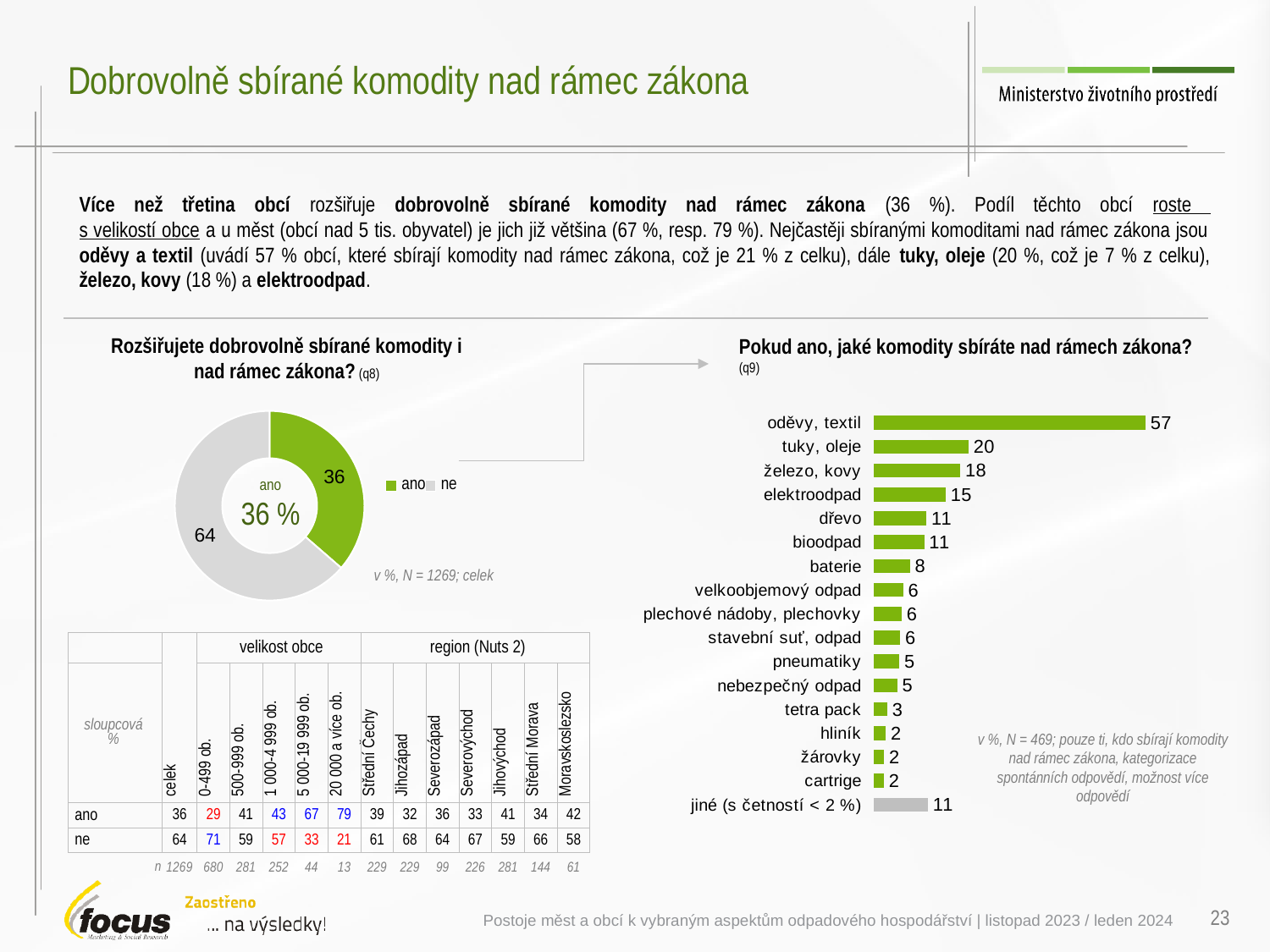

# Dobrovolně sbírané komodity nad rámec zákona
Více než třetina obcí rozšiřuje dobrovolně sbírané komodity nad rámec zákona (36 %). Podíl těchto obcí roste
s velikostí obce a u měst (obcí nad 5 tis. obyvatel) je jich již většina (67 %, resp. 79 %). Nejčastěji sbíranými komoditami nad rámec zákona jsou oděvy a textil (uvádí 57 % obcí, které sbírají komodity nad rámec zákona, což je 21 % z celku), dále tuky, oleje (20 %, což je 7 % z celku), železo, kovy (18 %) a elektroodpad.

Rozšiřujete dobrovolně sbírané komodity i nad rámec zákona? (q8)
Pokud ano, jaké komodity sbíráte nad rámech zákona? (q9)

### Chart

| Category |  |
|---|---|
| ano | 36.39898692403 |
| ne | 63.60101307597 |

### Chart

| Category |  |
|---|---|
| oděvy, textil | 57.1780782035 |
| tuky, oleje | 19.94588532467 |
| železo, kovy | 18.16879129084 |
| elektroodpad | 15.08812701839 |
| dřevo | 10.98785017826 |
| bioodpad | 10.56411847379 |
| baterie | 7.560472497649 |
| velkoobjemový odpad | 6.116131754486 |
| plechové nádoby, plechovky | 5.813774129515 |
| stavební suť, odpad | 5.522999362059 |
| pneumatiky | 5.330670759078 |
| nebezpečný odpad | 4.892127920199 |
| tetra pack | 2.758217517745 |
| hliník | 2.466291976851 |
| žárovky | 2.092899571266 |
| cartrige | 2.050571691557 |
| jiné (s četností < 2 %) | 11.34630124982 |
ano
36 %
v %, N = 1269; celek
|  | celek | velikost obce |  |  |  |  | region (Nuts 2) |  |  |  |  |  |  |
| --- | --- | --- | --- | --- | --- | --- | --- | --- | --- | --- | --- | --- | --- |
| sloupcová % | celek | 0-499 ob. | 500-999 ob. | 1 000-4 999 ob. | 5 000-19 999 ob. | 20 000 a více ob. | Střední Čechy | Jihozápad | Severozápad | Severovýchod | Jihovýchod | Střední Morava | Moravskoslezsko |
| ano | 36 | 29 | 41 | 43 | 67 | 79 | 39 | 32 | 36 | 33 | 41 | 34 | 42 |
| ne | 64 | 71 | 59 | 57 | 33 | 21 | 61 | 68 | 64 | 67 | 59 | 66 | 58 |
| n | 1269 | 680 | 281 | 252 | 44 | 13 | 229 | 229 | 99 | 226 | 281 | 144 | 61 |
v %, N = 469; pouze ti, kdo sbírají komodity nad rámec zákona, kategorizace spontánních odpovědí, možnost více odpovědí